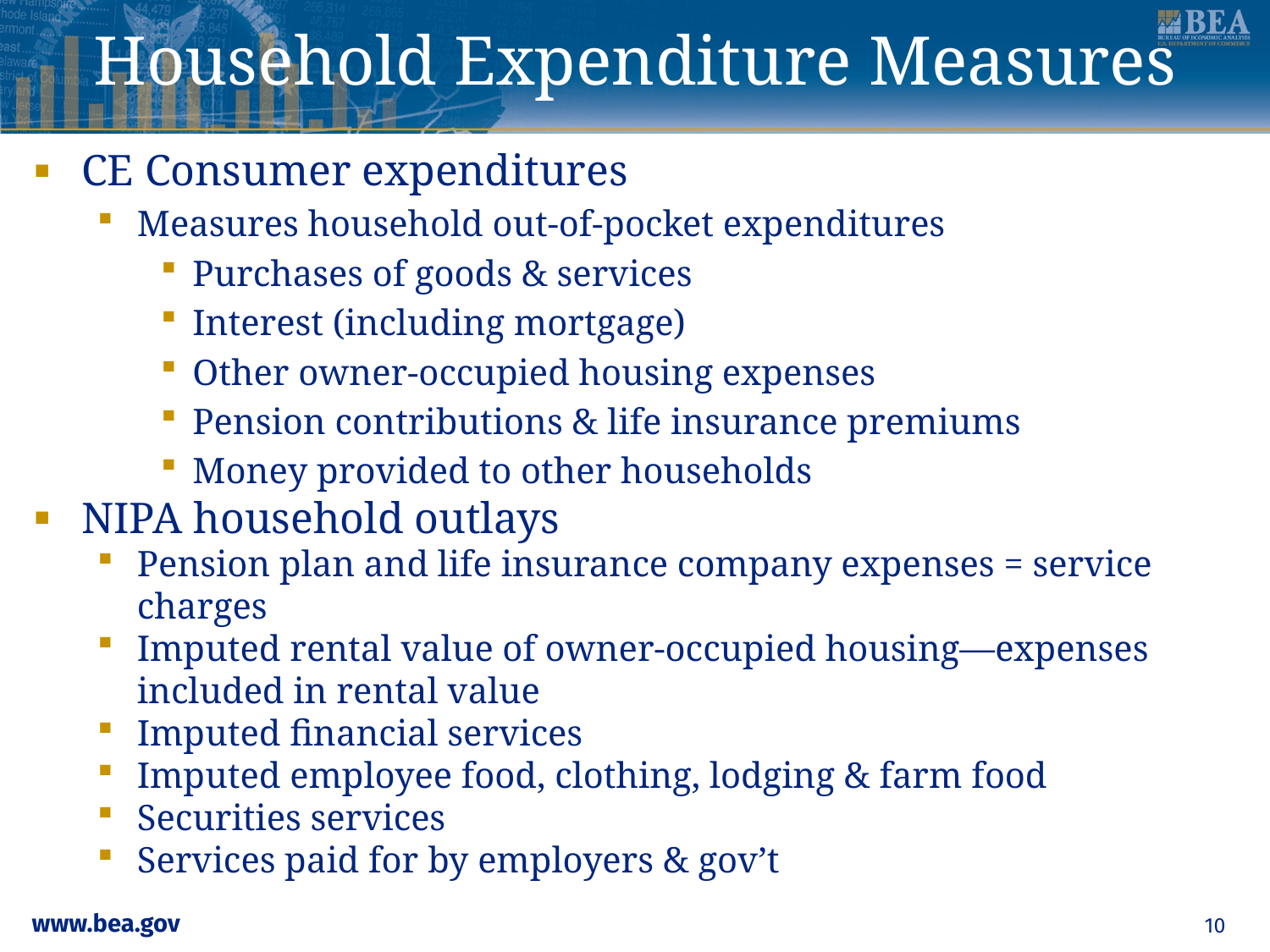

# Household Expenditure Measures
CE Consumer expenditures
Measures household out-of-pocket expenditures
Purchases of goods & services
Interest (including mortgage)
Other owner-occupied housing expenses
Pension contributions & life insurance premiums
Money provided to other households
NIPA household outlays
Pension plan and life insurance company expenses = service charges
Imputed rental value of owner-occupied housing—expenses included in rental value
Imputed financial services
Imputed employee food, clothing, lodging & farm food
Securities services
Services paid for by employers & gov’t

10